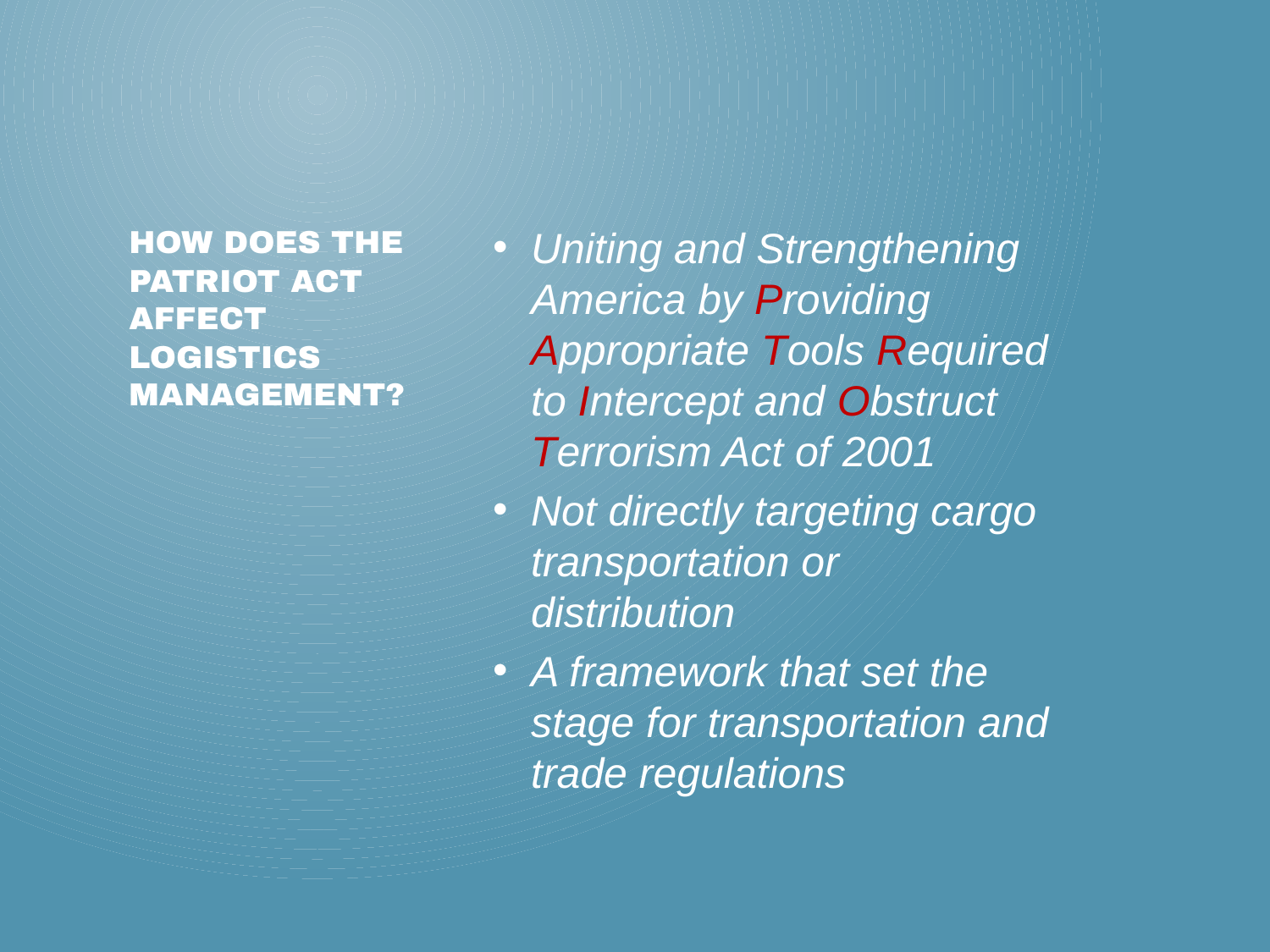

Uniting and Strengthening America by Providing Appropriate Tools Required to Intercept and Obstruct Terrorism Act of 2001
Not directly targeting cargo transportation or distribution
A framework that set the stage for transportation and trade regulations
# How does the patriot act affect logistics management?